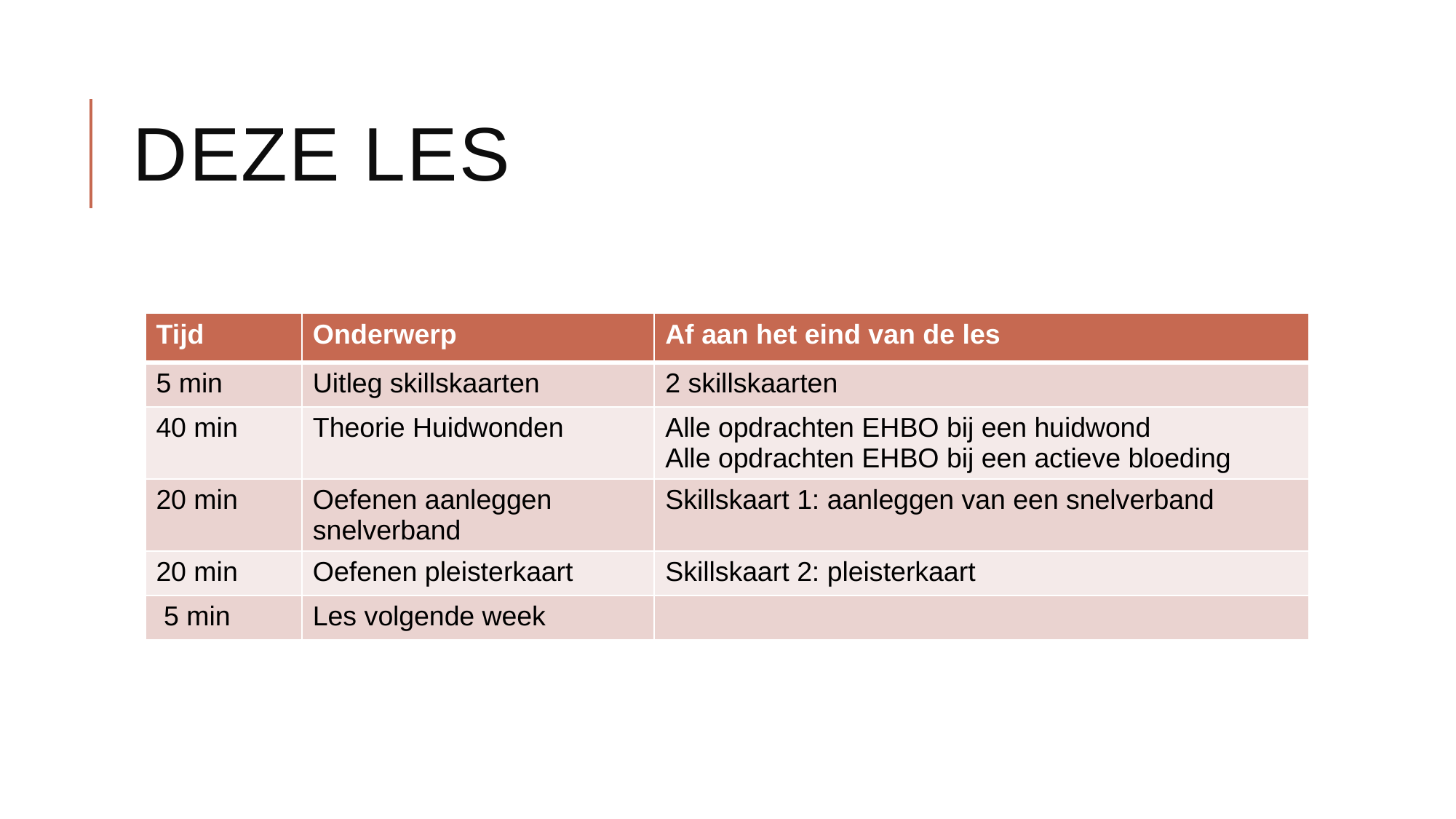

# Deze les

| Tijd | Onderwerp | Af aan het eind van de les |
| --- | --- | --- |
| 45 min | Bespreken roddelen Bespreken discriminatie | Opdrachten: 8, 9, 11, 12, 13 |
| 45 min |  |  |
| Tijd | Onderwerp | Af aan het eind van de les |
| --- | --- | --- |
| 5 min | Uitleg skillskaarten | 2 skillskaarten |
| 40 min | Theorie Huidwonden | Alle opdrachten EHBO bij een huidwond Alle opdrachten EHBO bij een actieve bloeding |
| 20 min | Oefenen aanleggen snelverband | Skillskaart 1: aanleggen van een snelverband |
| 20 min | Oefenen pleisterkaart | Skillskaart 2: pleisterkaart |
| 5 min | Les volgende week |  |